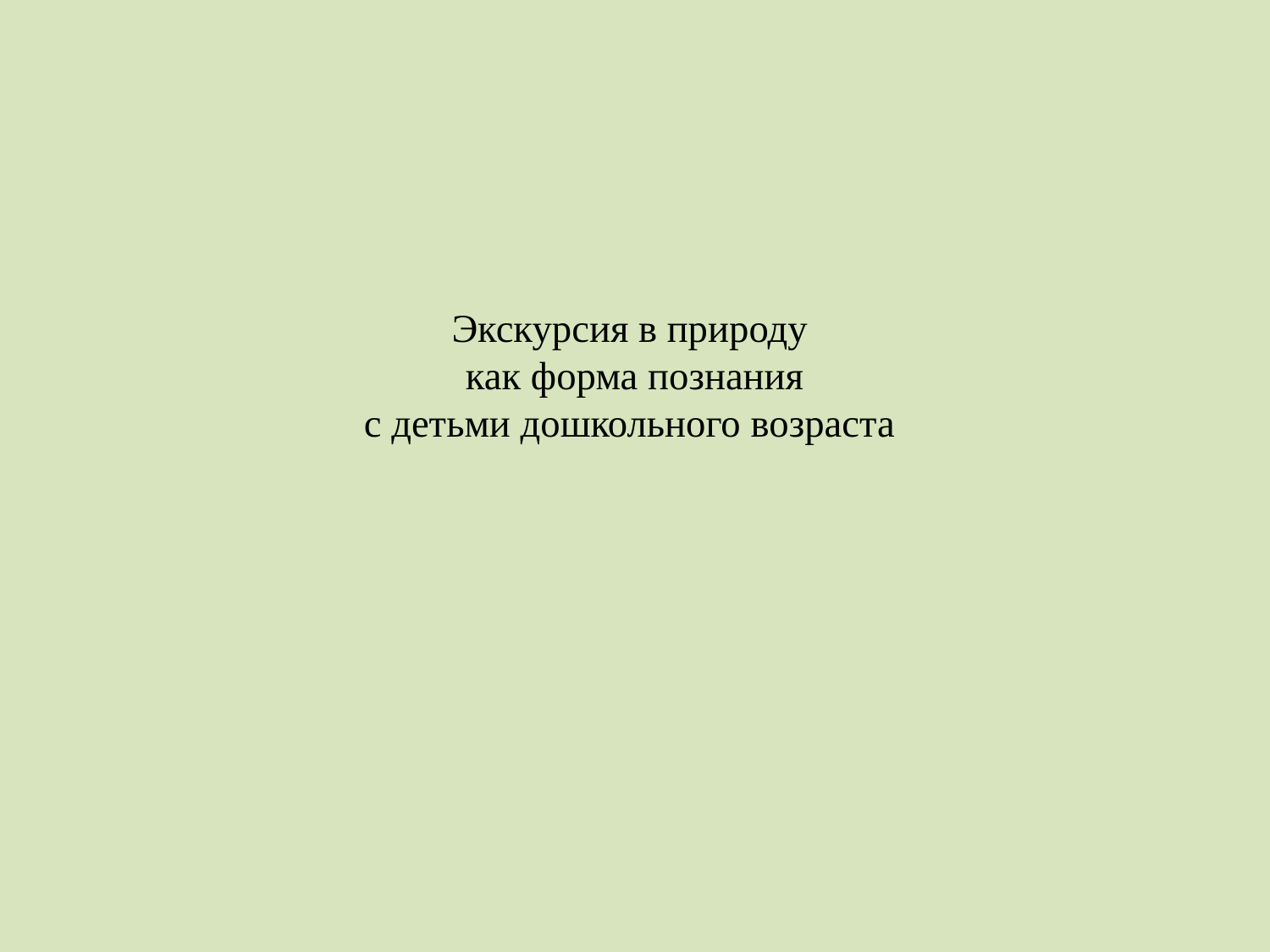

# Экскурсия в природу как форма познания с детьми дошкольного возраста